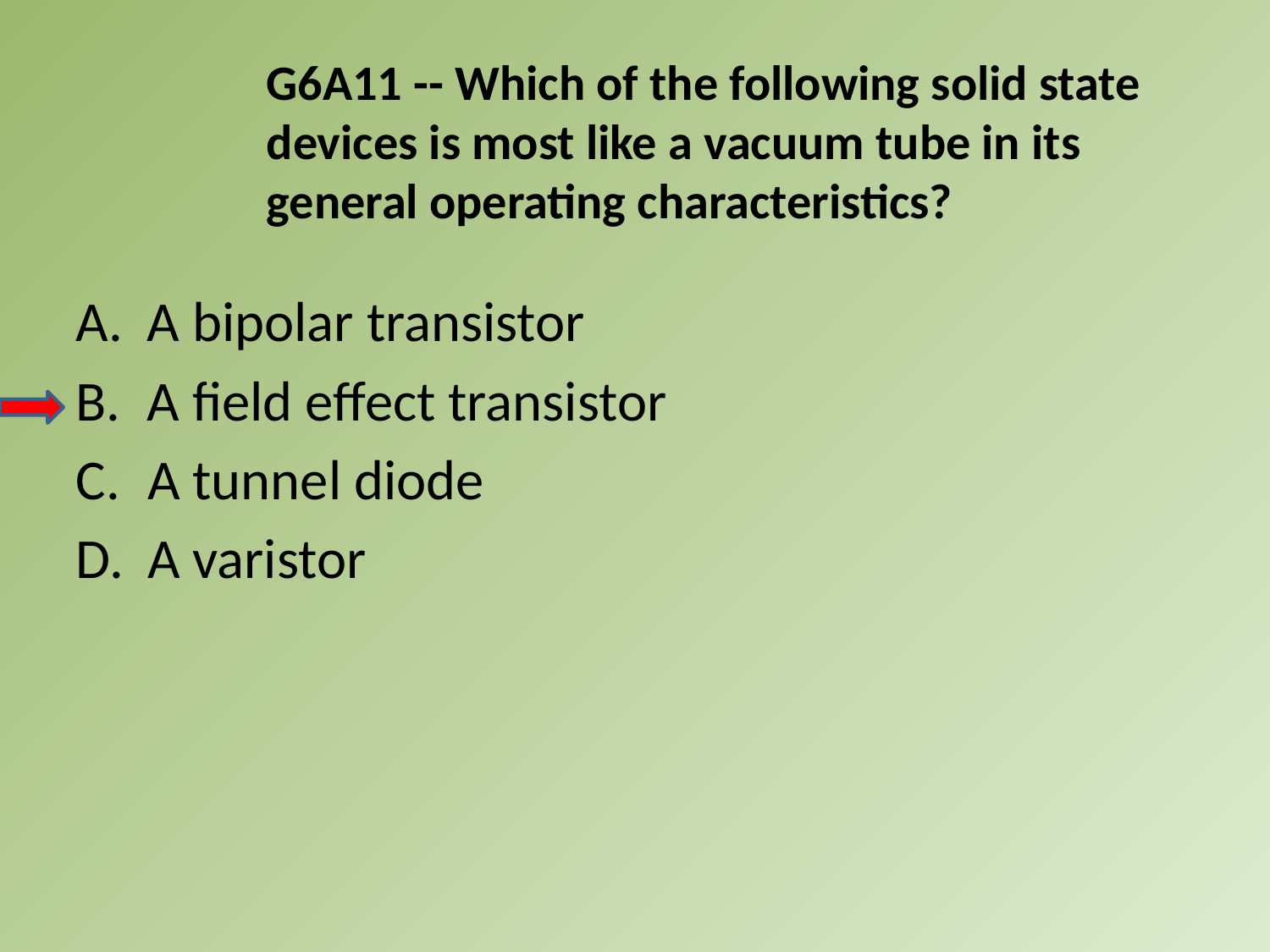

G6A11 -- Which of the following solid state devices is most like a vacuum tube in its general operating characteristics?
A.	A bipolar transistor
B.	A field effect transistor
A tunnel diode
A varistor